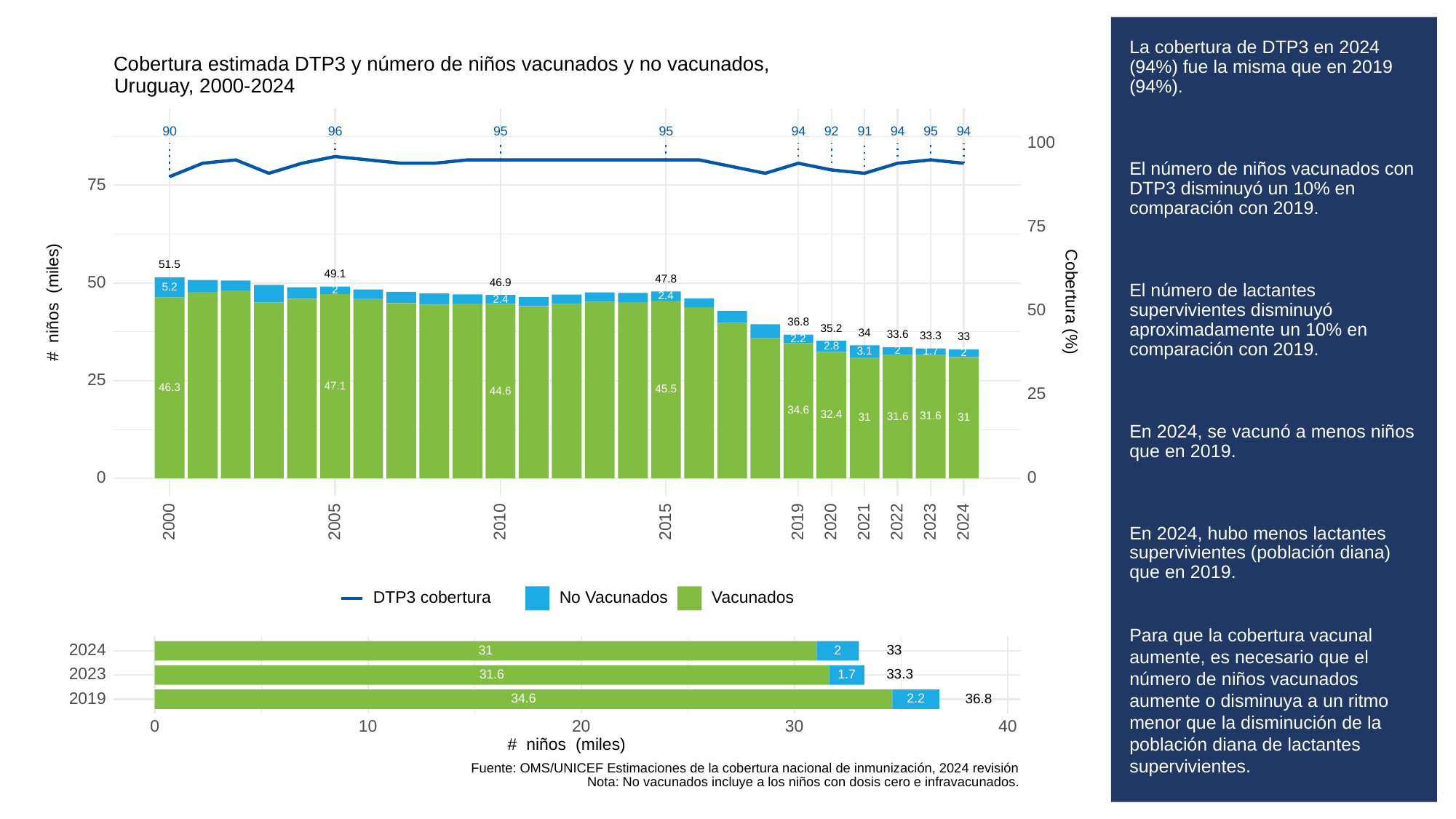

# La cobertura de DTP3 en 2024 (94%) fue la misma que en 2019 (94%).

El número de niños vacunados con DTP3 disminuyó un 10% en comparación con 2019.

El número de lactantes supervivientes disminuyó aproximadamente un 10% en comparación con 2019.

En 2024, se vacunó a menos niños que en 2019.

En 2024, hubo menos lactantes supervivientes (población diana) que en 2019.

Para que la cobertura vacunal aumente, es necesario que el número de niños vacunados aumente o disminuya a un ritmo menor que la disminución de la población diana de lactantes supervivientes.

Cobertura estimada DTP3 y número de niños vacunados y no vacunados,
Uruguay, 2000-2024

90
96
95
95
94
92
91
94
95
94

100

75

75

51.5
49.1
47.8
50

46.9

5.2

2

2.4

#  niños  (miles)
Cobertura (%)

2.4

50

36.8

35.2
34
33.6

33.3
33

2.2

2.8

2

3.1
1.7

2

25

47.1
46.3
45.5
44.6
25
34.6
32.4
31.6
31.6
31
31

0
0

2023
2000
2005
2010
2015
2019
2020
2021
2022
2024

DTP3 cobertura
No Vacunados
Vacunados

2024
33
31
2

2023
33.3
31.6
1.7

2019
36.8
34.6
2.2

30
0
10
20
40
#  niños  (miles)
Fuente: OMS/UNICEF Estimaciones de la cobertura nacional de inmunización, 2024 revisión
Nota: No vacunados incluye a los niños con dosis cero e infravacunados.